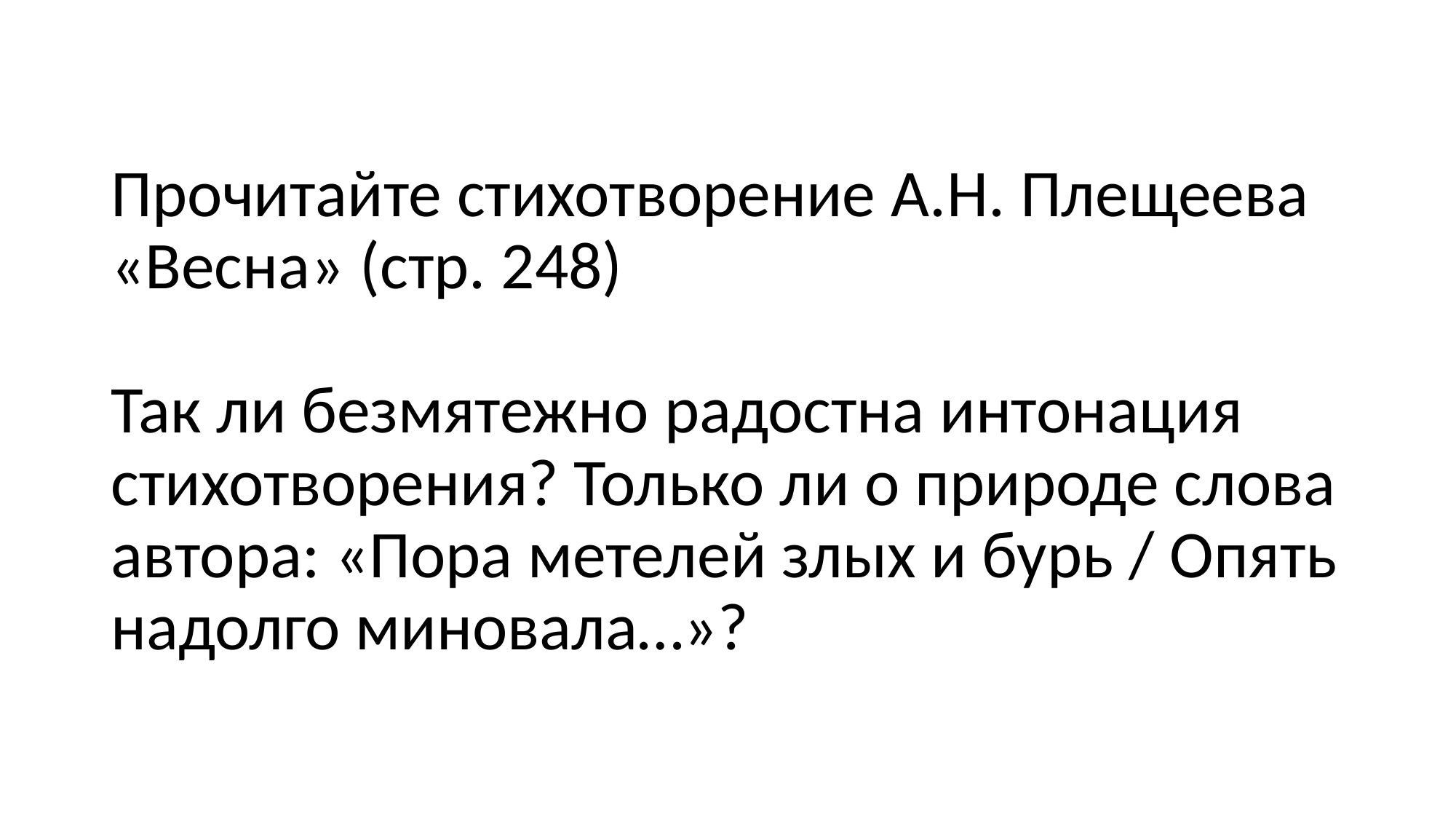

# Прочитайте стихотворение А.Н. Плещеева «Весна» (стр. 248) Так ли безмятежно радостна интонация стихотворения? Только ли о природе слова автора: «Пора метелей злых и бурь / Опять надолго миновала…»?